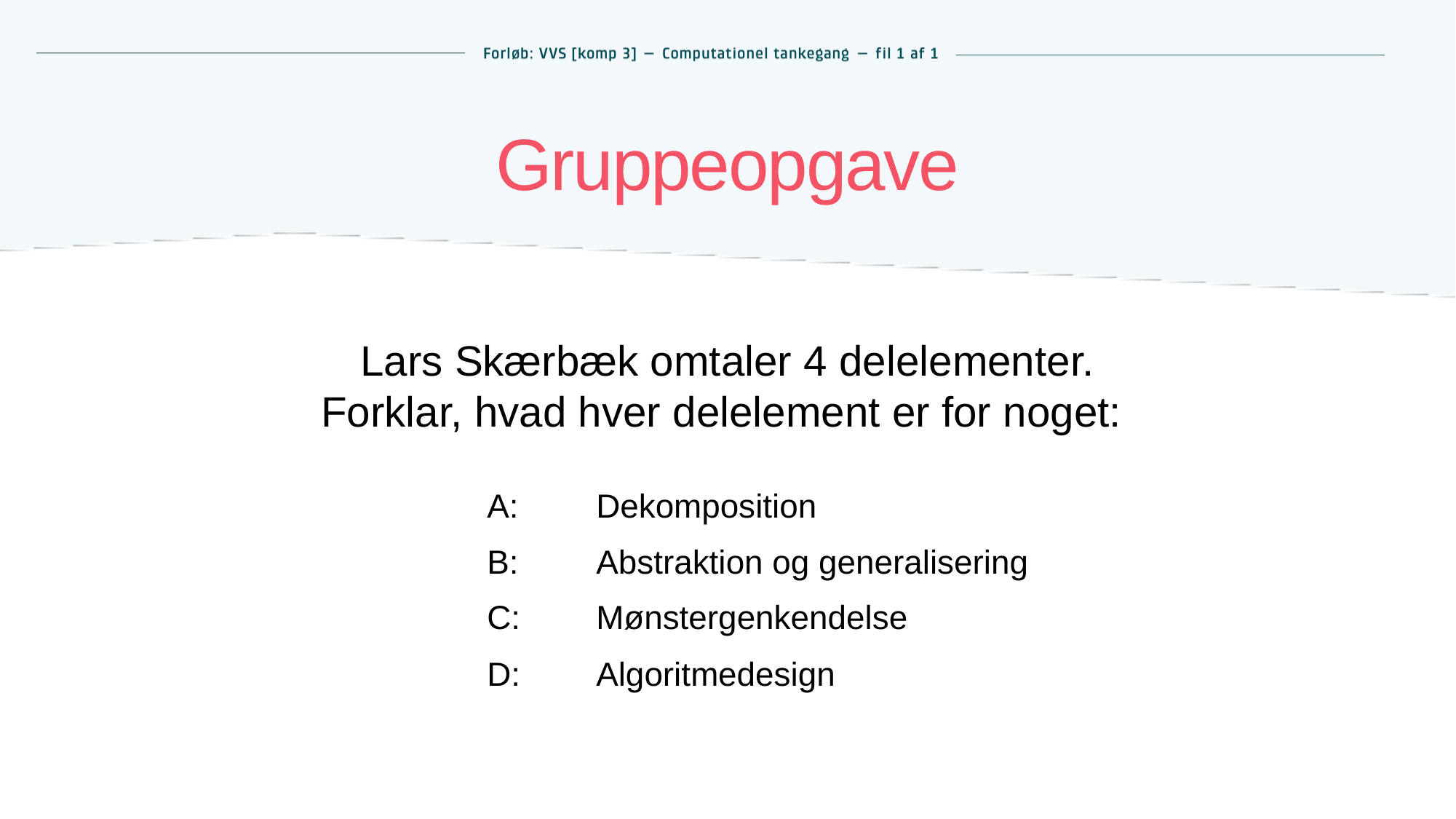

# Gruppeopgave
Lars Skærbæk omtaler 4 delelementer.
Forklar, hvad hver delelement er for noget:
A:	Dekomposition

B: 	Abstraktion og generalisering

C: 	Mønstergenkendelse

D: 	Algoritmedesign
10